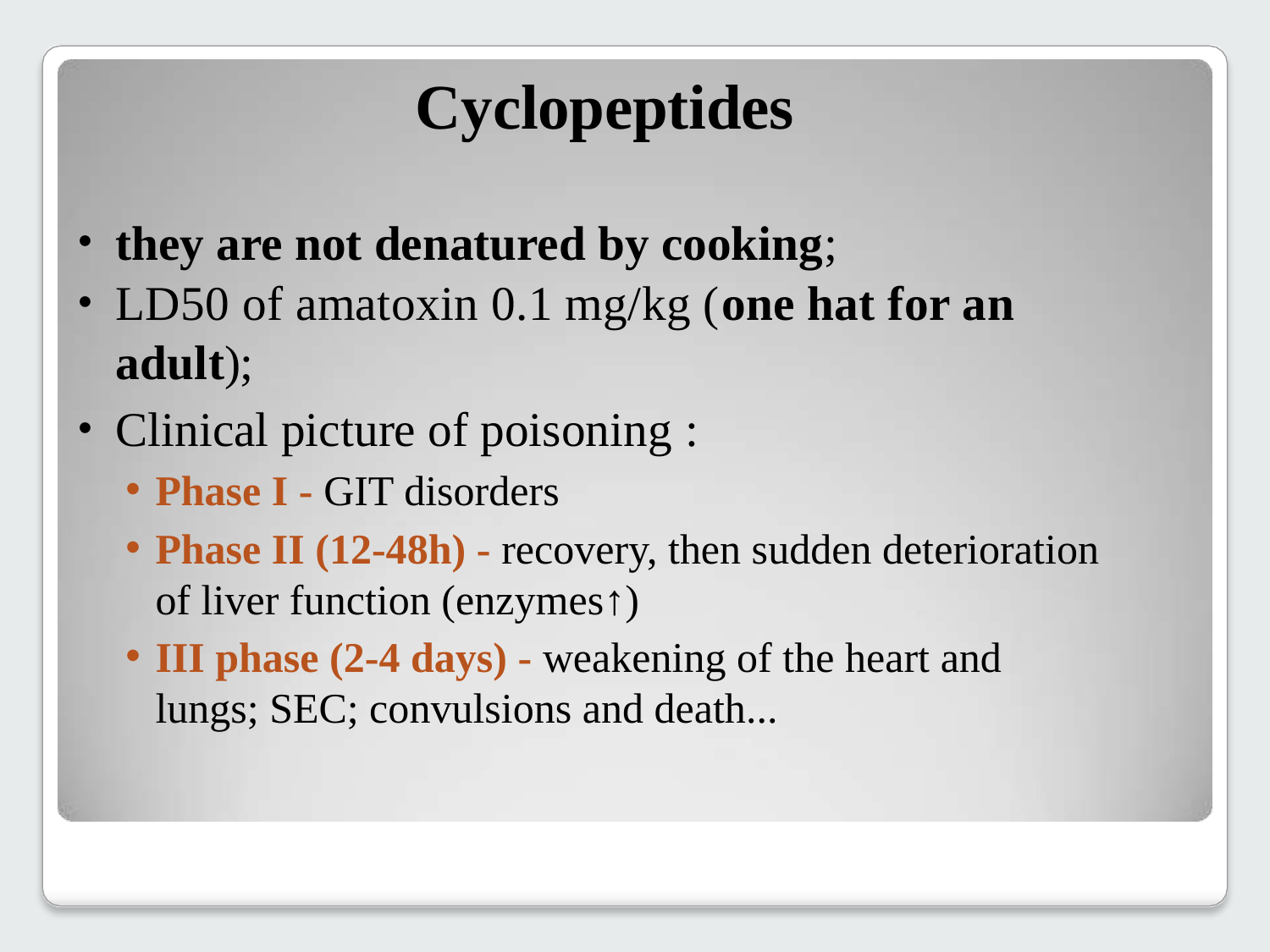

# Cyclopeptides
they are not denatured by cooking;
LD50 of amatoxin 0.1 mg/kg (one hat for an adult);
Clinical picture of poisoning :
Phase I - GIT disorders
Phase II (12-48h) - recovery, then sudden deterioration of liver function (enzymes↑)
III phase (2-4 days) - weakening of the heart and lungs; SEC; convulsions and death...